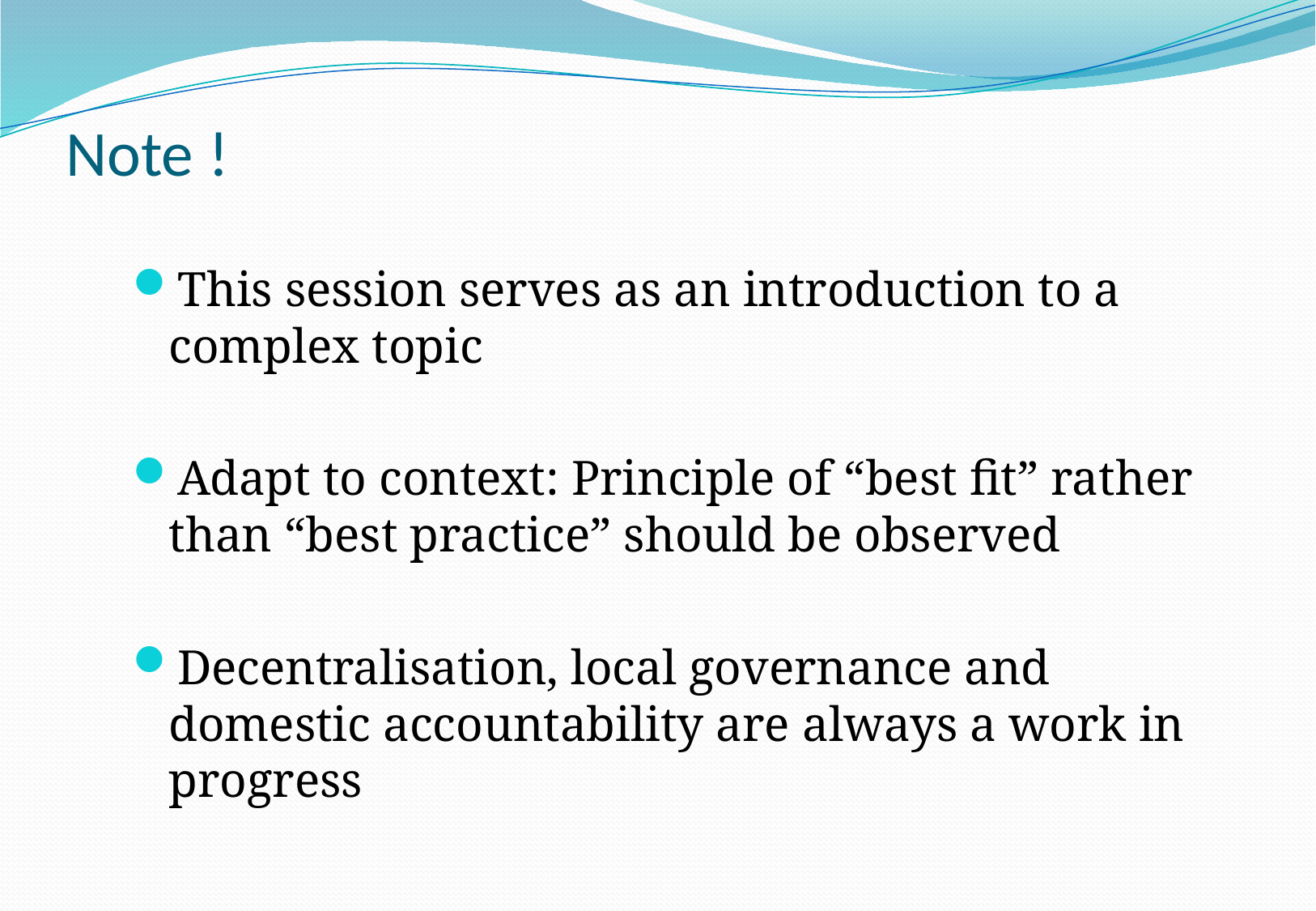

# Note !
This session serves as an introduction to a complex topic

Adapt to context: Principle of “best fit” rather than “best practice” should be observed

Decentralisation, local governance and domestic accountability are always a work in progress